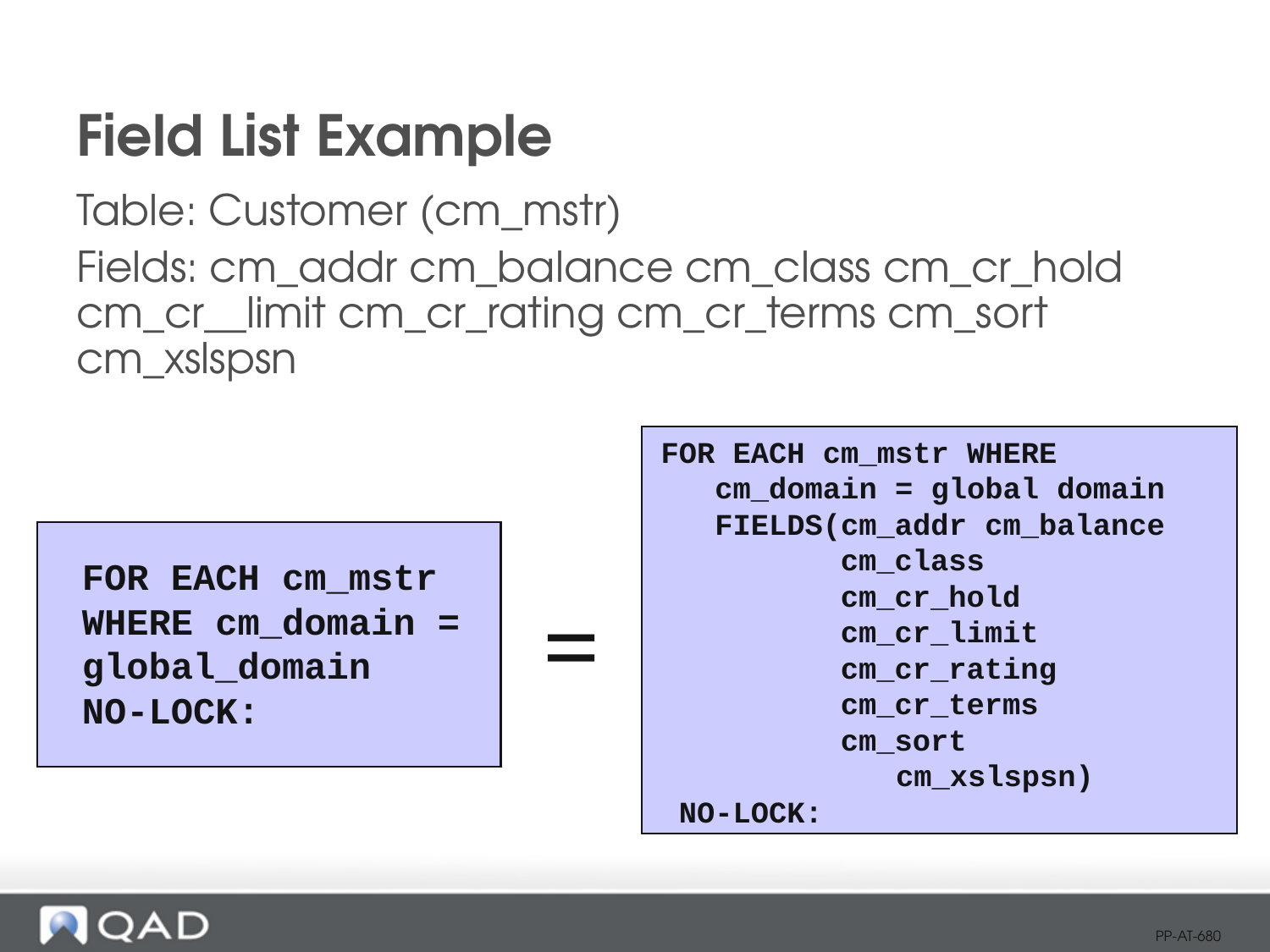

# Field List Example
Table: Customer (cm_mstr)
Fields: cm_addr cm_balance cm_class cm_cr_hold cm_cr__limit cm_cr_rating cm_cr_terms cm_sort cm_xslspsn

FOR EACH cm_mstr WHERE
   cm_domain = global domain
   FIELDS(cm_addr cm_balance
          cm_class
          cm_cr_hold
          cm_cr_limit
          cm_cr_rating
          cm_cr_terms
          cm_sort
	      cm_xslspsn)
 NO-LOCK:

FOR EACH cm_mstr
WHERE cm_domain =
global_domain
NO-LOCK:
=
PP-AT-680